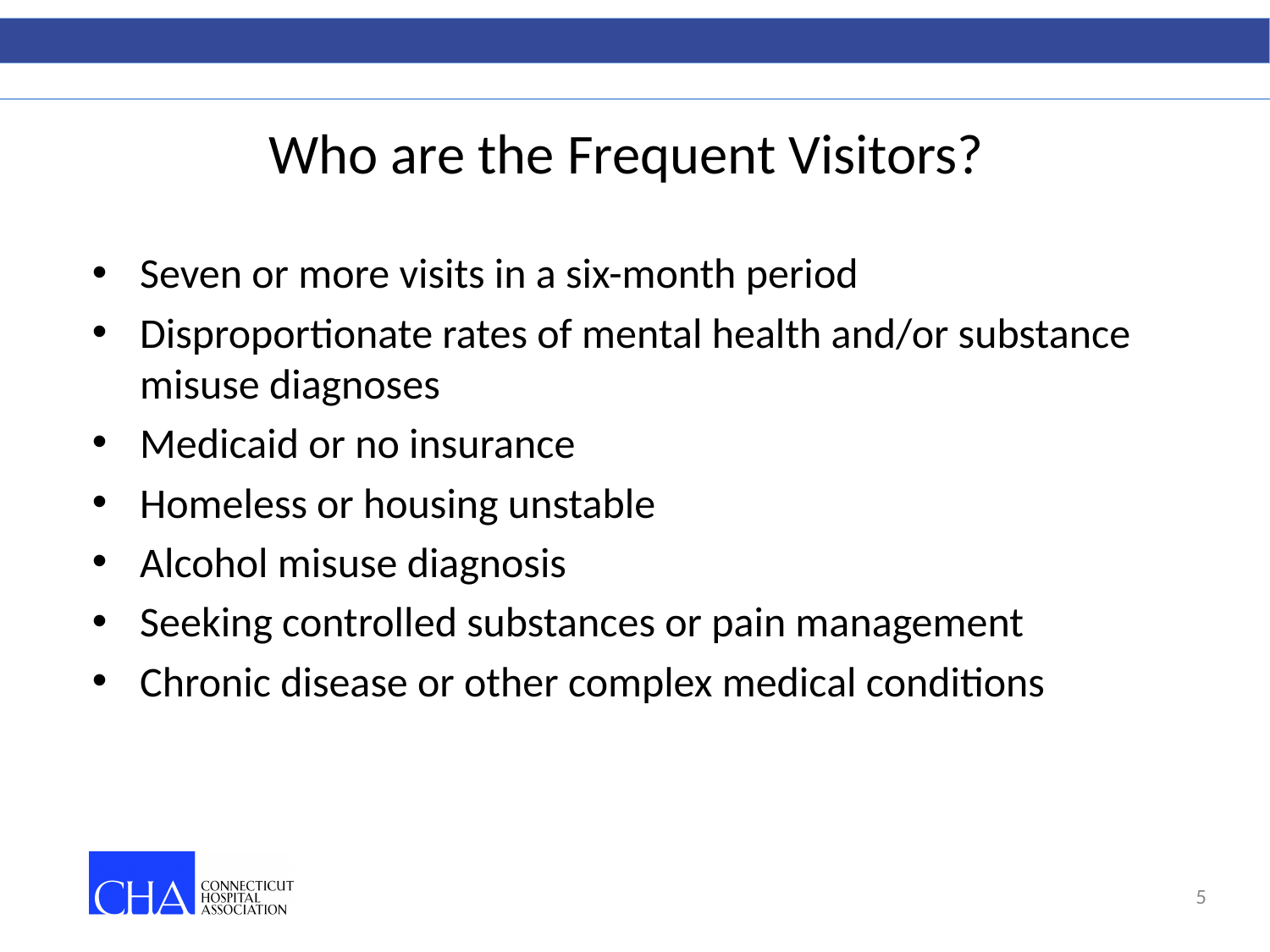

# Who are the Frequent Visitors?
Seven or more visits in a six-month period
Disproportionate rates of mental health and/or substance misuse diagnoses
Medicaid or no insurance
Homeless or housing unstable
Alcohol misuse diagnosis
Seeking controlled substances or pain management
Chronic disease or other complex medical conditions